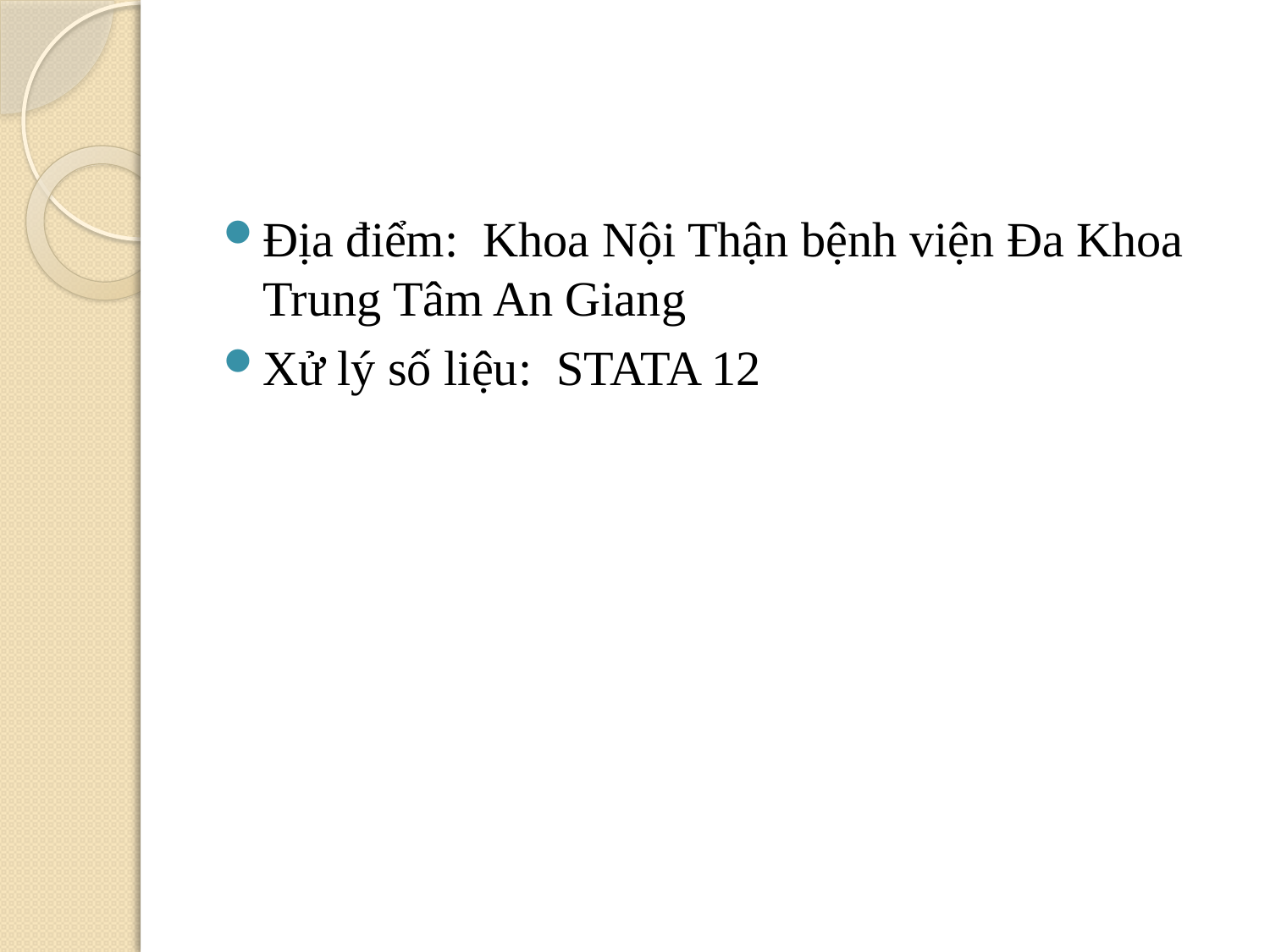

Địa điểm:  Khoa Nội Thận bệnh viện Đa Khoa Trung Tâm An Giang
Xử lý số liệu:  STATA 12